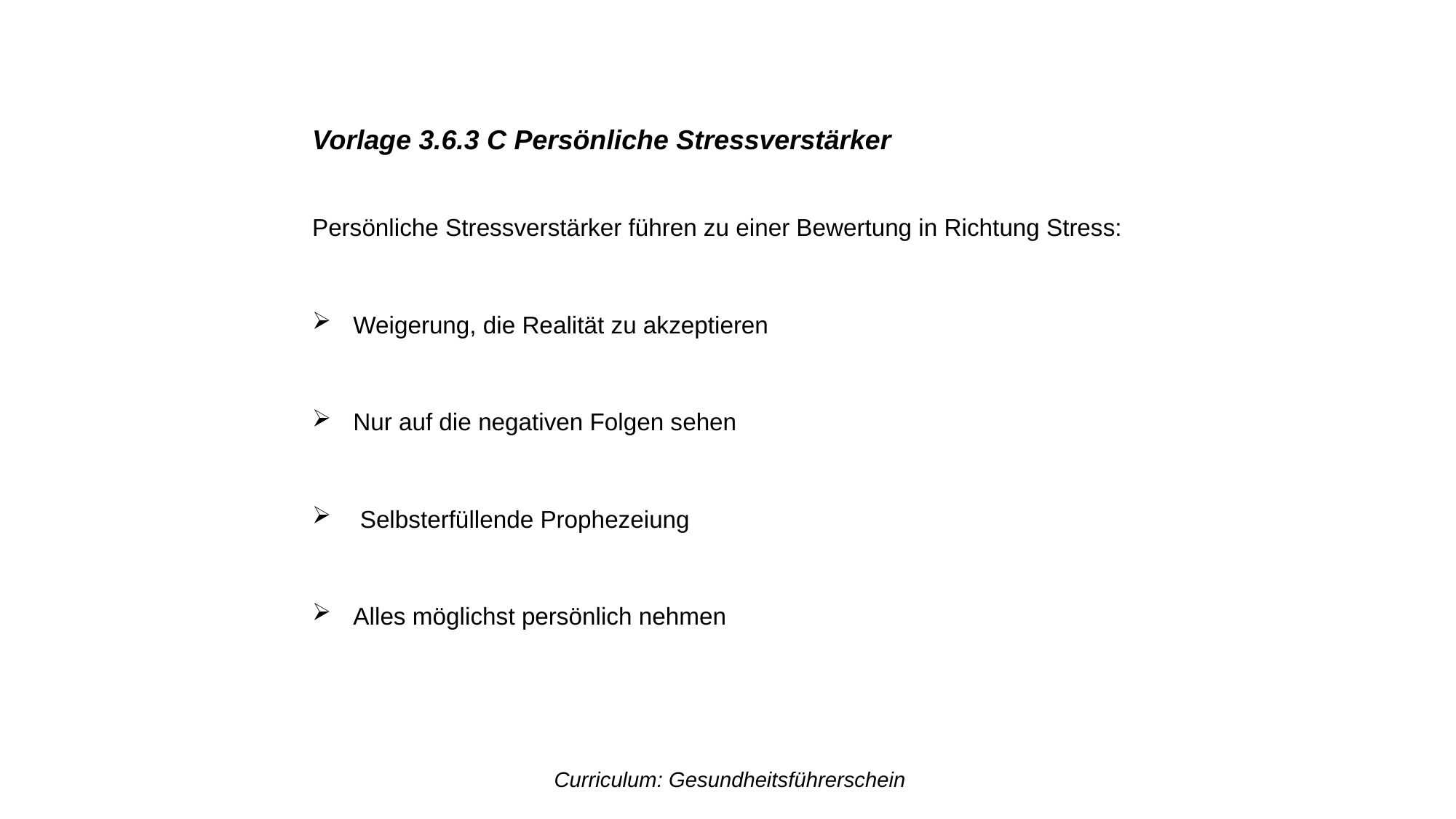

Vorlage 3.6.3 C Persönliche Stressverstärker

Persönliche Stressverstärker führen zu einer Bewertung in Richtung Stress:

Weigerung, die Realität zu akzeptieren

Nur auf die negativen Folgen sehen

 Selbsterfüllende Prophezeiung

Alles möglichst persönlich nehmen

Curriculum: Gesundheitsführerschein